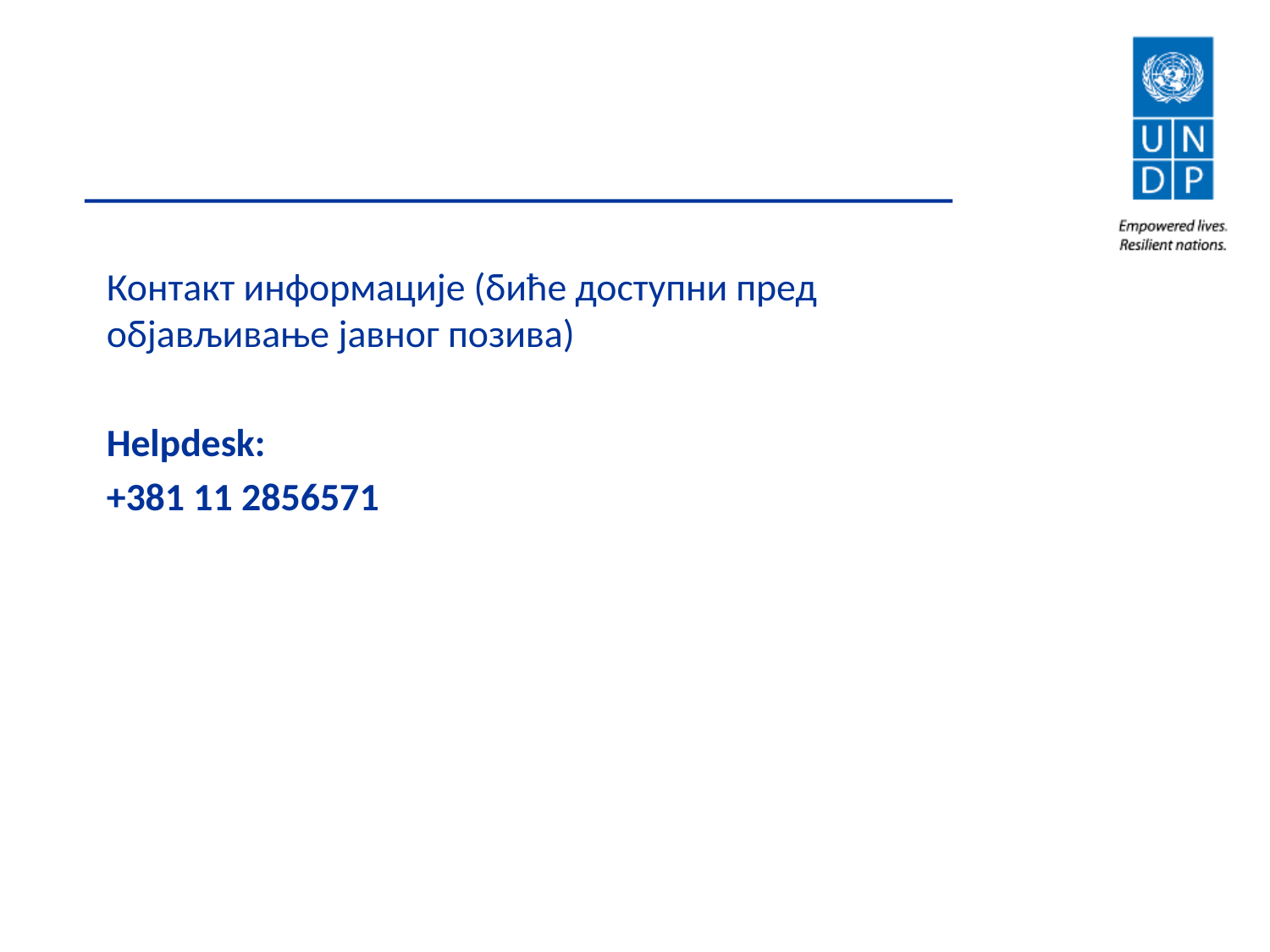

Контакт информације (биће доступни пред објављивање јавног позива)

Helpdesk:
+381 11 2856571